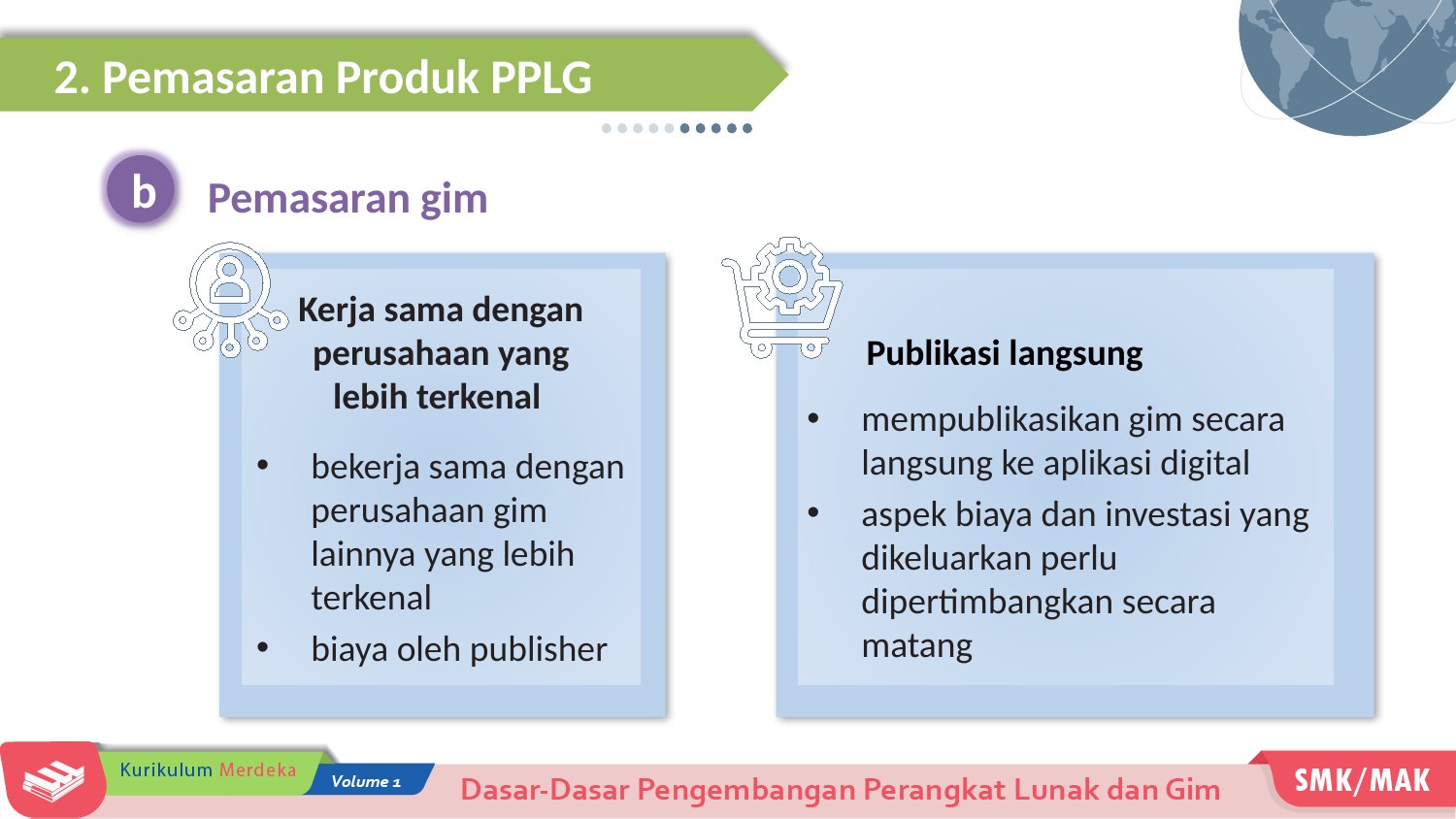

2. Pemasaran Produk PPLG

Pemasaran gim
b

Publikasi langsung
Kerja sama dengan perusahaan yang
lebih terkenal
mempublikasikan gim secara langsung ke aplikasi digital
aspek biaya dan investasi yang dikeluarkan perlu dipertimbangkan secara matang
bekerja sama dengan perusahaan gim lainnya yang lebih terkenal
biaya oleh publisher